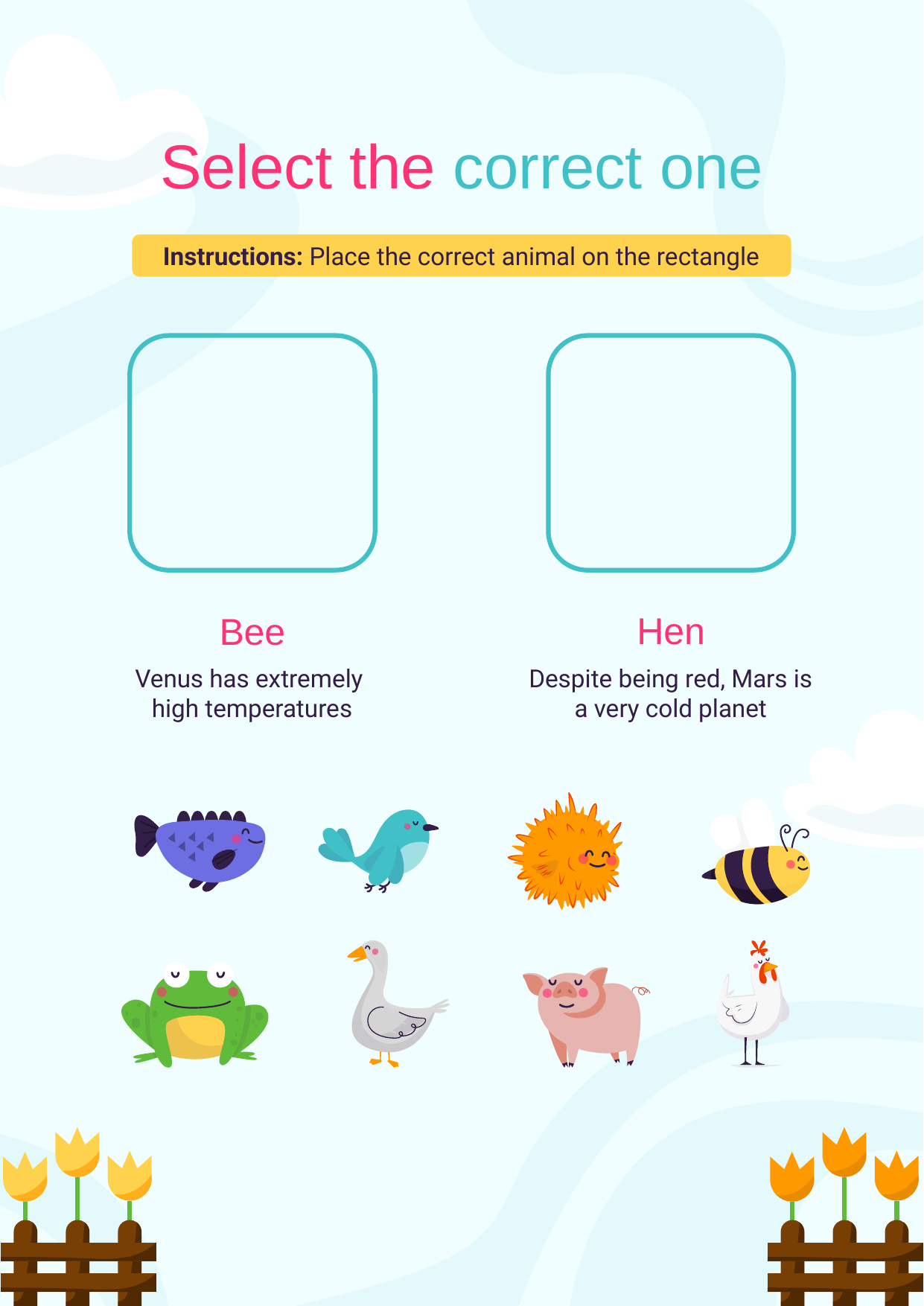

# Select the correct one
Instructions: Place the correct animal on the rectangle

Hen
Bee
Venus has extremely
high temperatures
Despite being red, Mars is a very cold planet